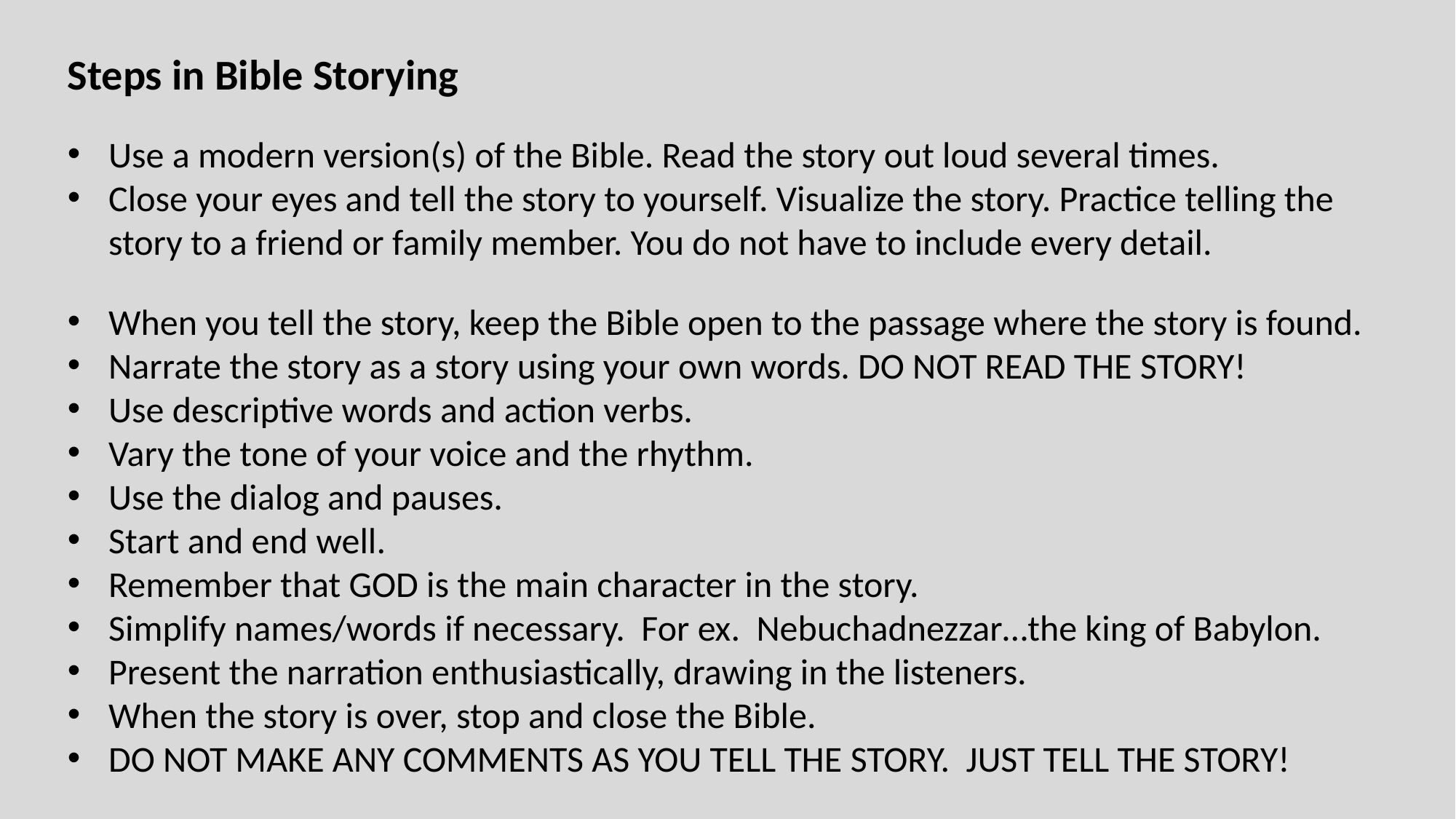

Steps in Bible Storying

Use a modern version(s) of the Bible. Read the story out loud several times.
Close your eyes and tell the story to yourself. Visualize the story. Practice telling the story to a friend or family member. You do not have to include every detail.

When you tell the story, keep the Bible open to the passage where the story is found.
Narrate the story as a story using your own words. DO NOT READ THE STORY!
Use descriptive words and action verbs.
Vary the tone of your voice and the rhythm.
Use the dialog and pauses.
Start and end well.
Remember that GOD is the main character in the story.
Simplify names/words if necessary.  For ex.  Nebuchadnezzar…the king of Babylon.
Present the narration enthusiastically, drawing in the listeners.
When the story is over, stop and close the Bible.
DO NOT MAKE ANY COMMENTS AS YOU TELL THE STORY.  JUST TELL THE STORY!